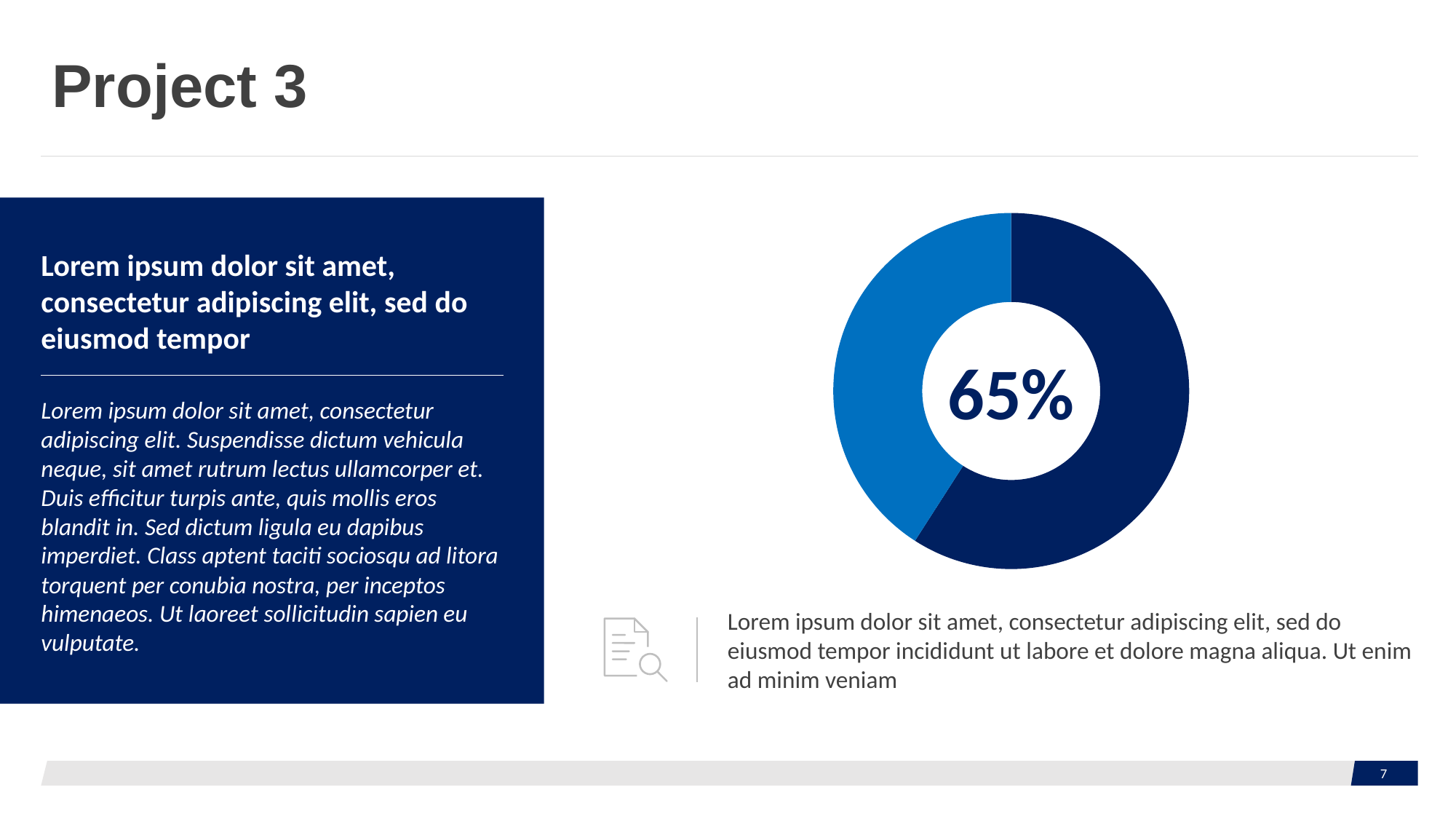

# Project 3

### Chart

| Category | Sales |
|---|---|
| 1st Qtr | 65.0 |
| 2nd Qtr | 45.0 |
| 3rd Qtr | None |
| 4th Qtr | None |
Lorem ipsum dolor sit amet, consectetur adipiscing elit, sed do eiusmod tempor
65%
Lorem ipsum dolor sit amet, consectetur adipiscing elit. Suspendisse dictum vehicula neque, sit amet rutrum lectus ullamcorper et. Duis efficitur turpis ante, quis mollis eros blandit in. Sed dictum ligula eu dapibus imperdiet. Class aptent taciti sociosqu ad litora torquent per conubia nostra, per inceptos himenaeos. Ut laoreet sollicitudin sapien eu vulputate.
Lorem ipsum dolor sit amet, consectetur adipiscing elit, sed do eiusmod tempor incididunt ut labore et dolore magna aliqua. Ut enim ad minim veniam

7